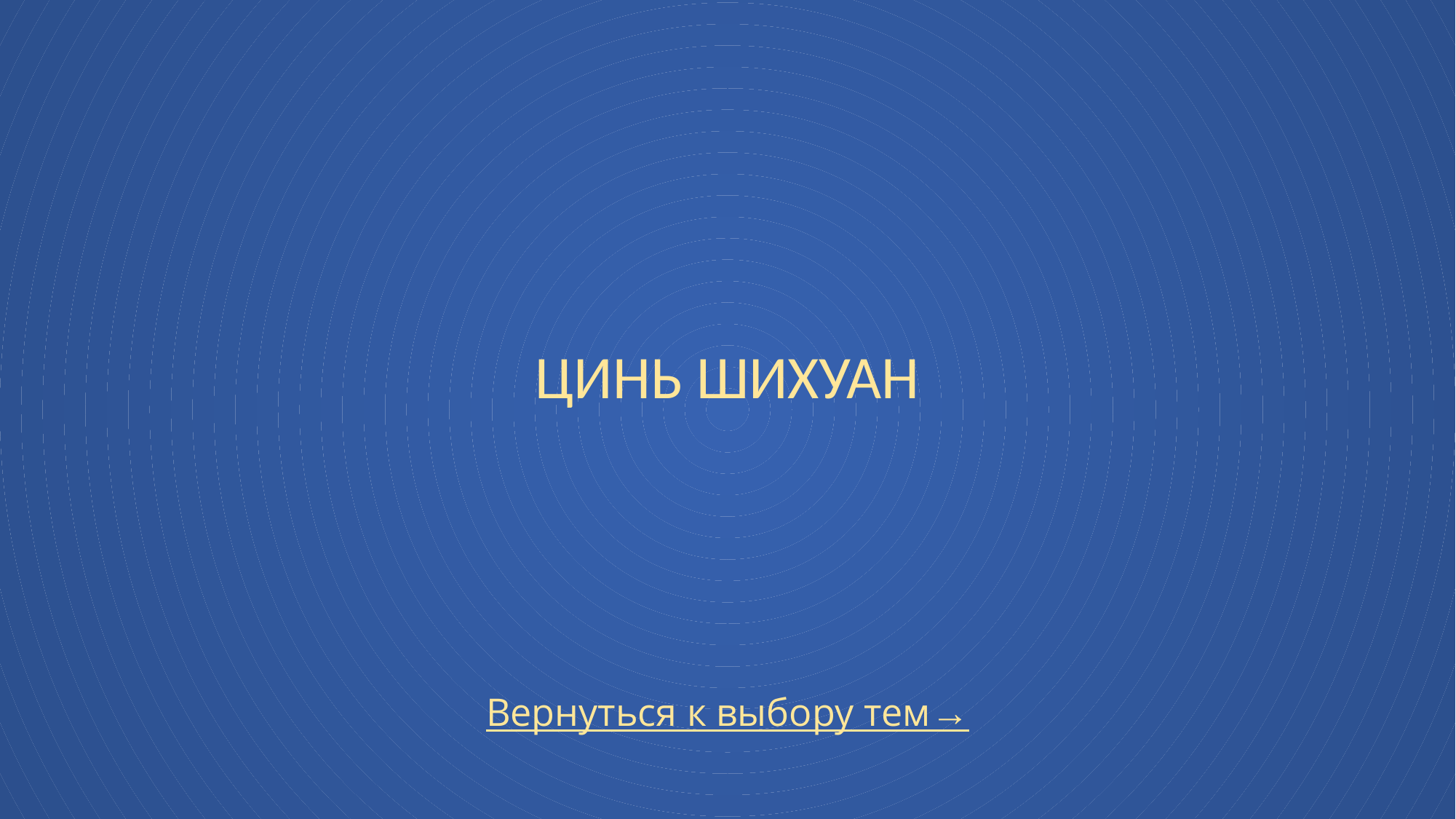

# Цинь Шихуан
Вернуться к выбору тем→